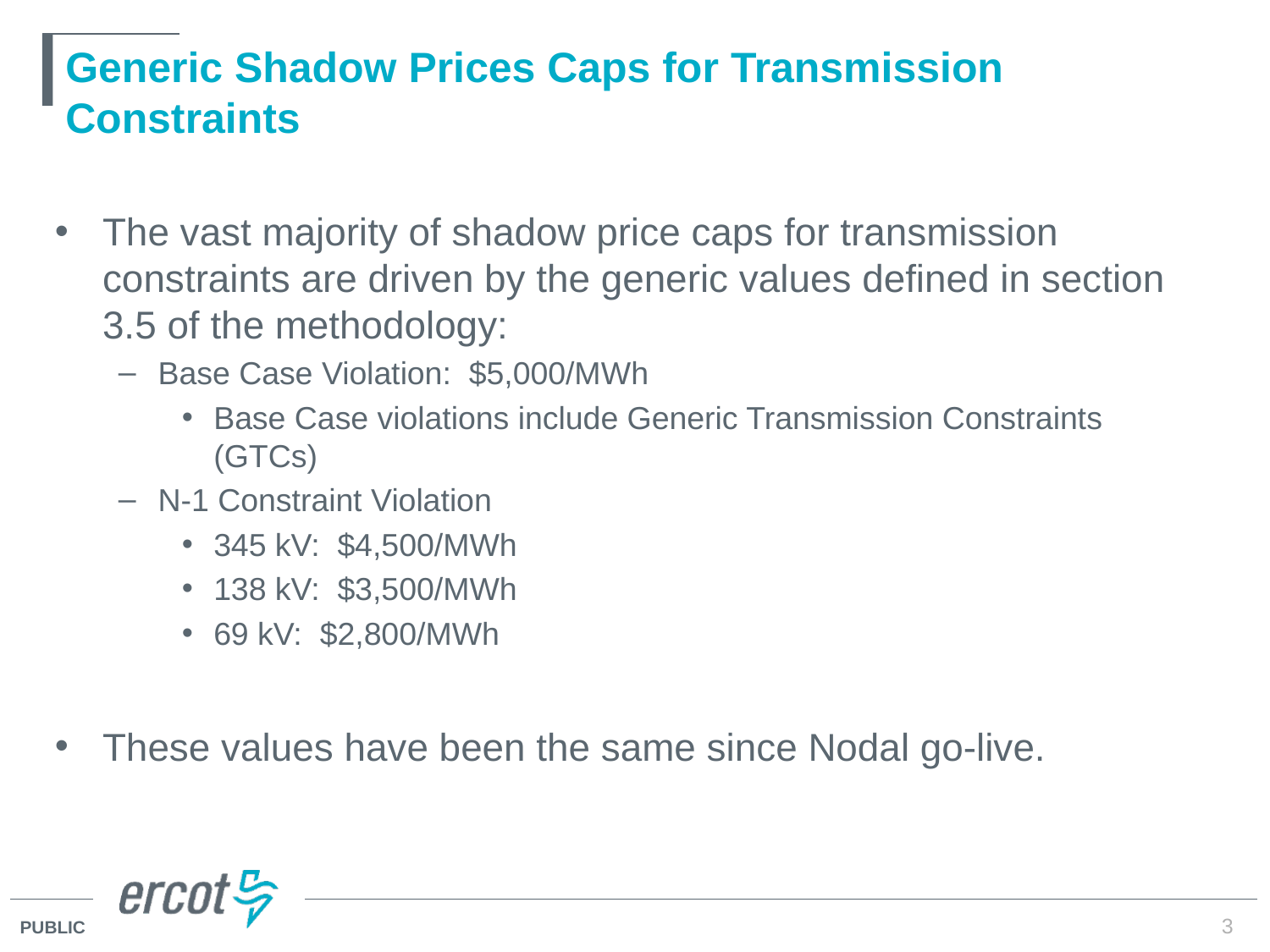

# Generic Shadow Prices Caps for Transmission Constraints
The vast majority of shadow price caps for transmission constraints are driven by the generic values defined in section 3.5 of the methodology:
Base Case Violation:  $5,000/MWh
Base Case violations include Generic Transmission Constraints (GTCs)
N-1 Constraint Violation
345 kV:  $4,500/MWh
138 kV:  $3,500/MWh
69 kV:  $2,800/MWh

These values have been the same since Nodal go-live.
3